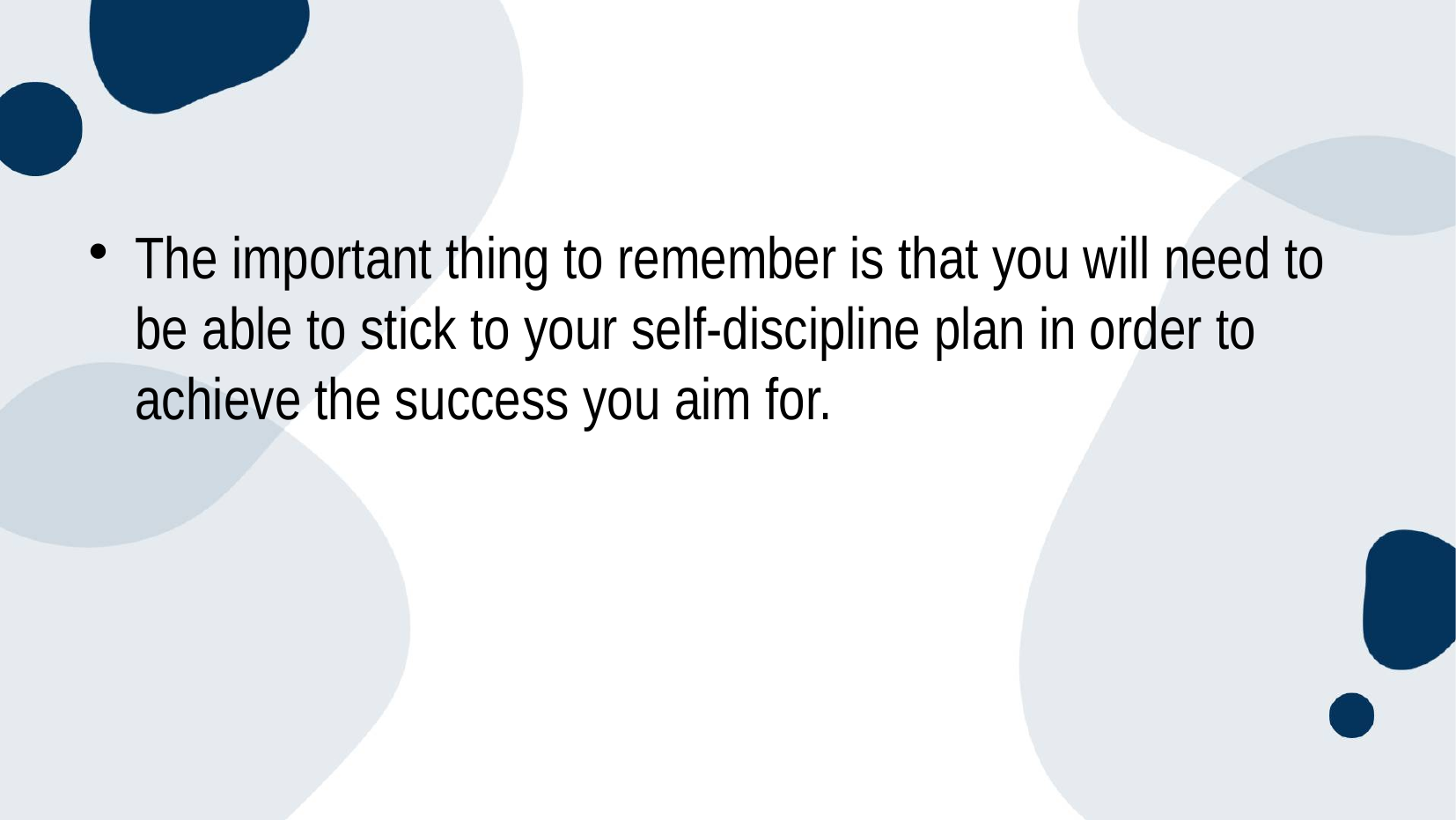

#
The important thing to remember is that you will need to be able to stick to your self-discipline plan in order to achieve the success you aim for.